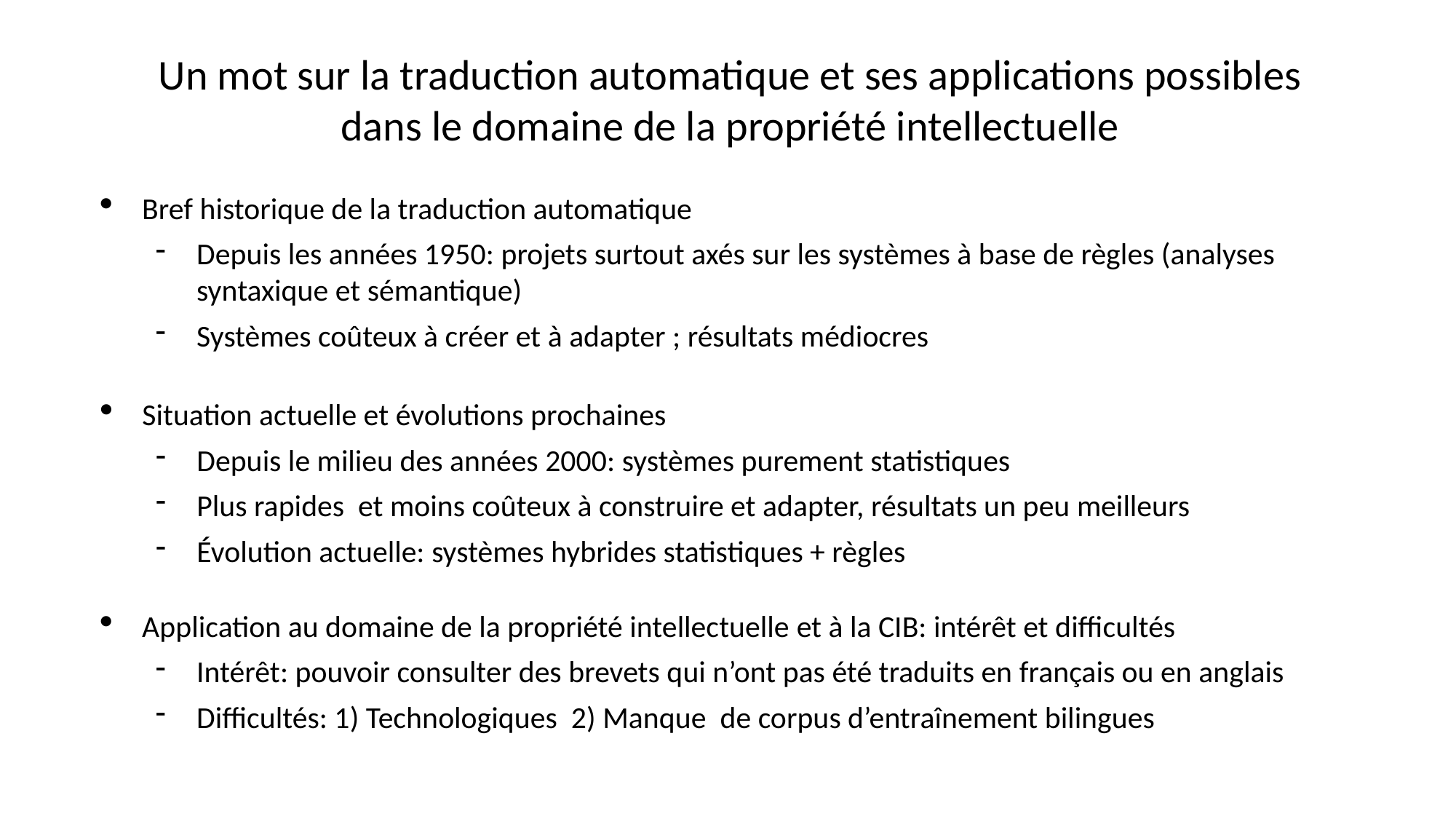

Un mot sur la traduction automatique et ses applications possibles
dans le domaine de la propriété intellectuelle
Bref historique de la traduction automatique
Depuis les années 1950: projets surtout axés sur les systèmes à base de règles (analyses syntaxique et sémantique)
Systèmes coûteux à créer et à adapter ; résultats médiocres
Situation actuelle et évolutions prochaines
Depuis le milieu des années 2000: systèmes purement statistiques
Plus rapides  et moins coûteux à construire et adapter, résultats un peu meilleurs
Évolution actuelle: systèmes hybrides statistiques + règles
Application au domaine de la propriété intellectuelle et à la CIB: intérêt et difficultés
Intérêt: pouvoir consulter des brevets qui n’ont pas été traduits en français ou en anglais
Difficultés: 1) Technologiques  2) Manque  de corpus d’entraînement bilingues